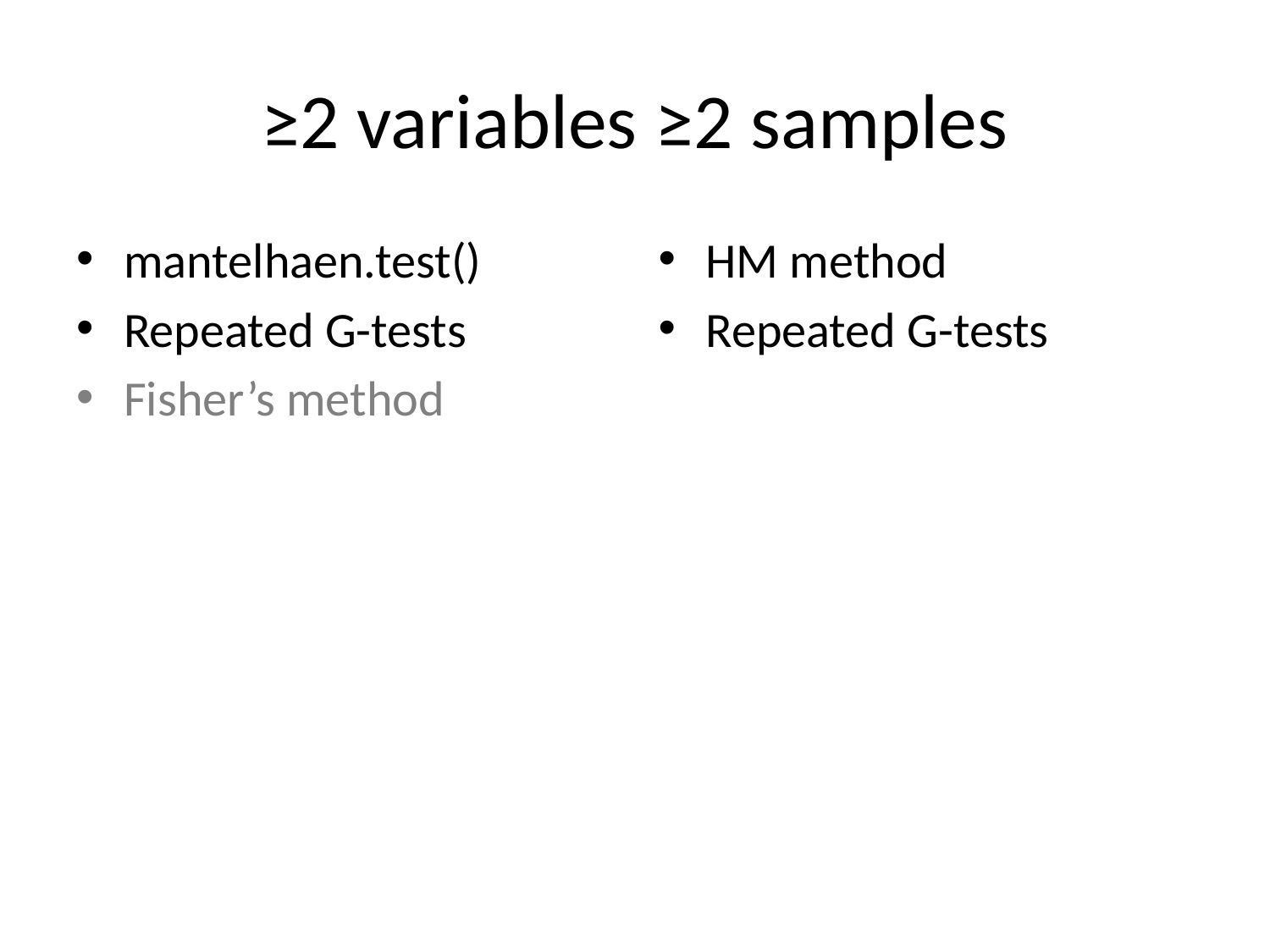

# ≥2 variables ≥2 samples
mantelhaen.test()
Repeated G-tests
Fisher’s method

HM method
Repeated G-tests